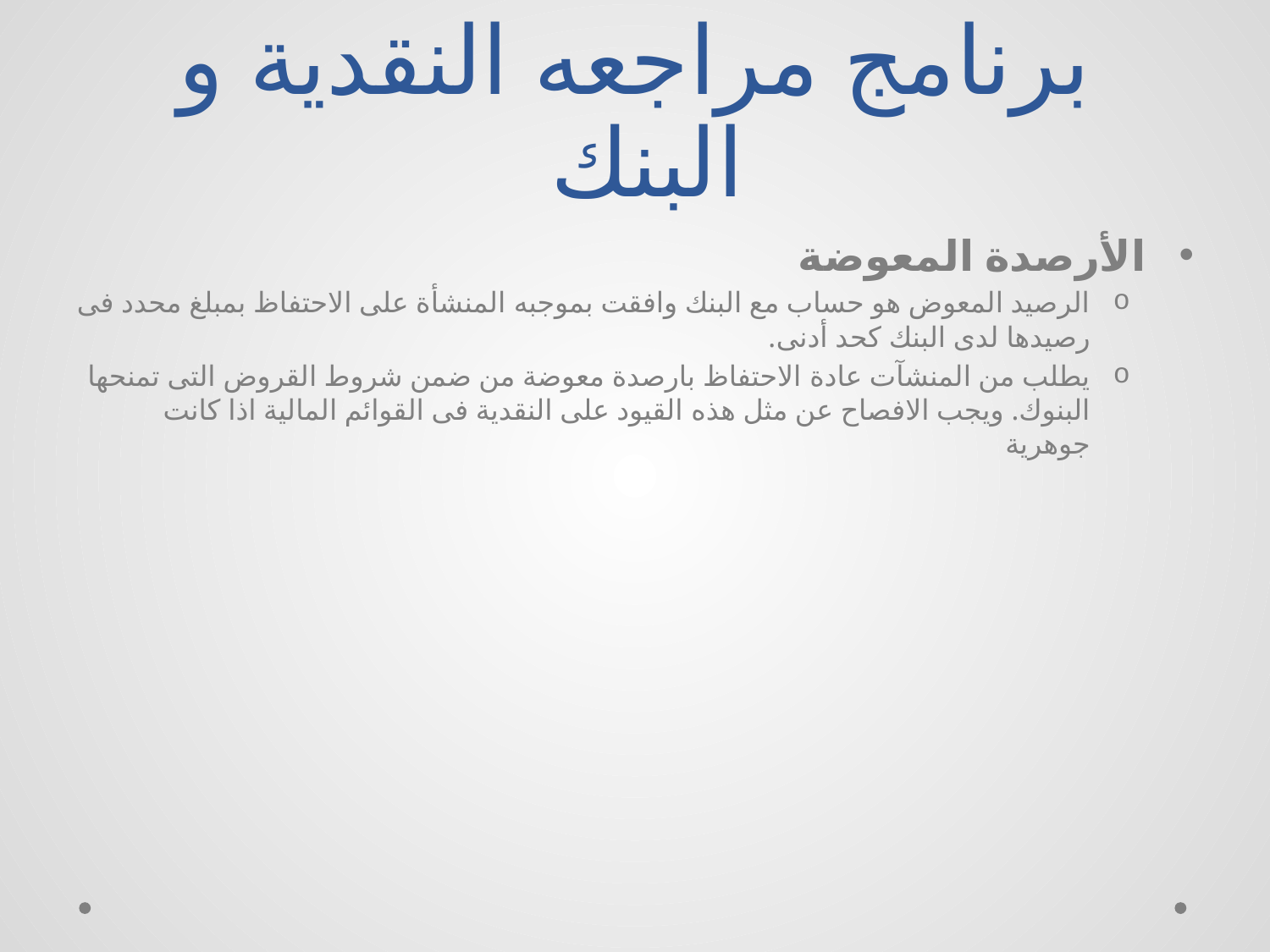

# برنامج مراجعه النقدية و البنك
الأرصدة المعوضة
الرصيد المعوض هو حساب مع البنك وافقت بموجبه المنشأة على الاحتفاظ بمبلغ محدد فى رصيدها لدى البنك كحد أدنى.
يطلب من المنشآت عادة الاحتفاظ بارصدة معوضة من ضمن شروط القروض التى تمنحها البنوك. ويجب الافصاح عن مثل هذه القيود على النقدية فى القوائم المالية اذا كانت جوهرية